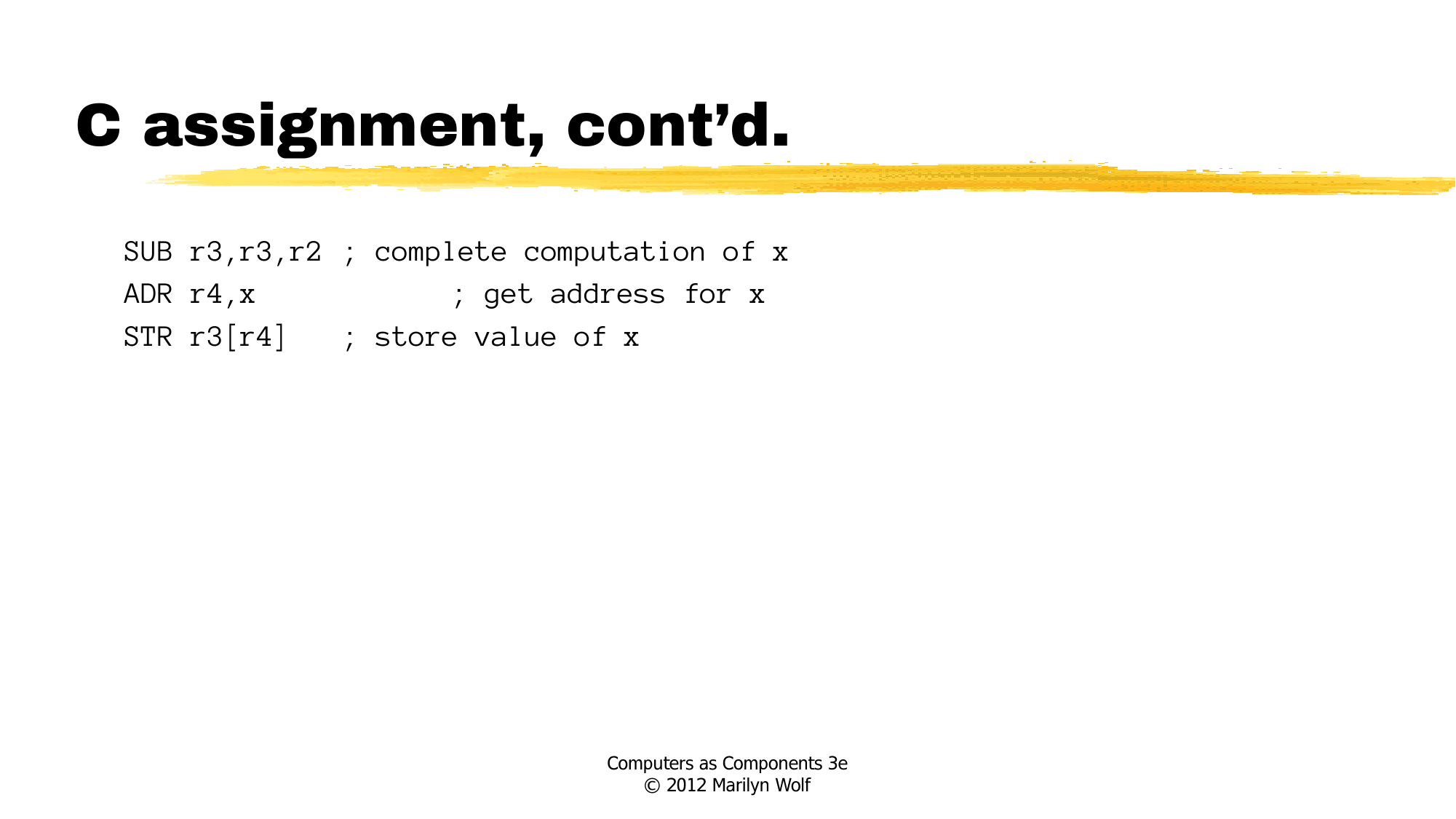

# C assignment, cont’d.
	SUB r3,r3,r2	; complete computation of x
	ADR r4,x		; get address for x
	STR r3[r4]	; store value of x